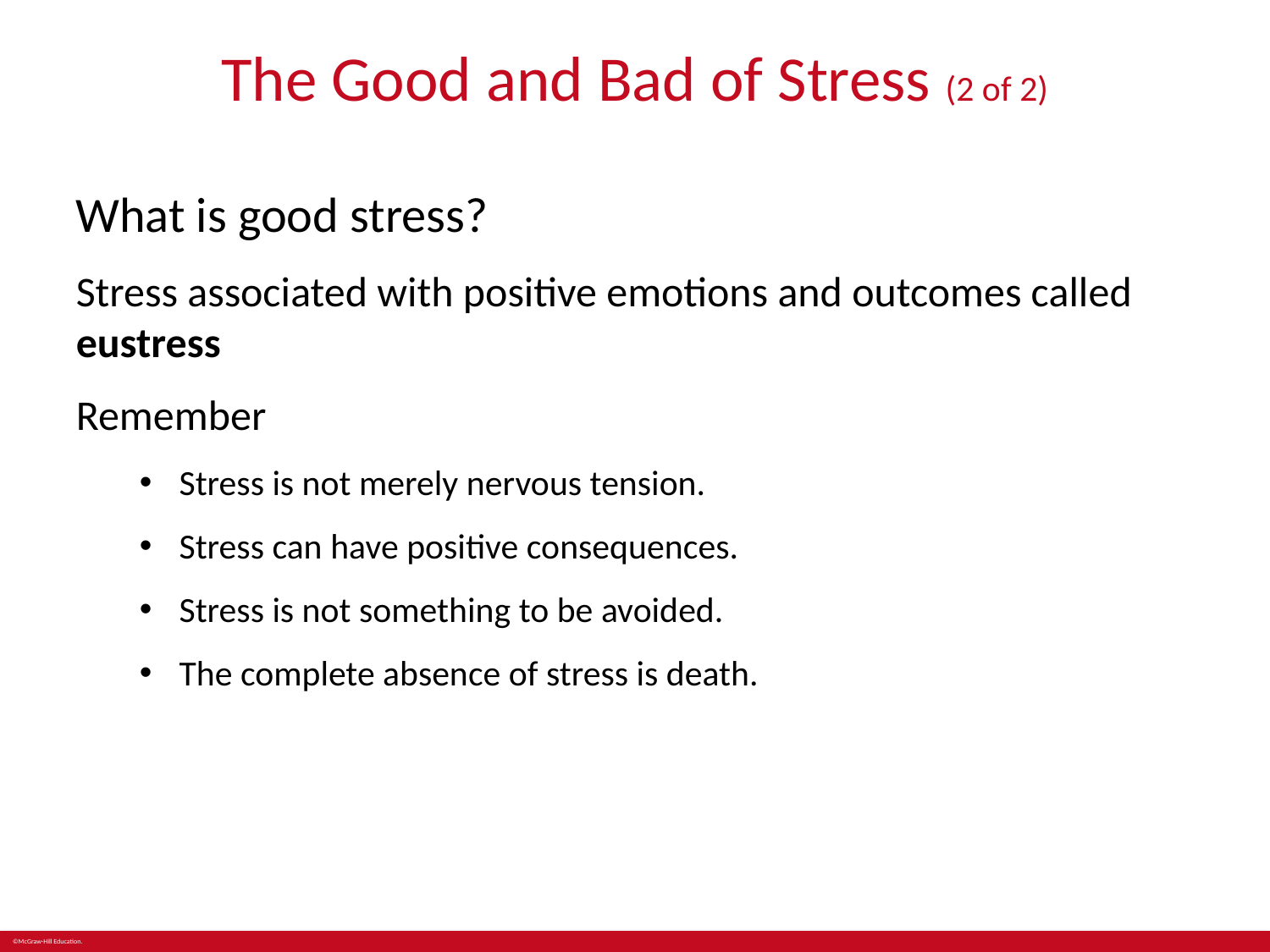

# The Good and Bad of Stress (2 of 2)
What is good stress?
Stress associated with positive emotions and outcomes called eustress
Remember
Stress is not merely nervous tension.
Stress can have positive consequences.
Stress is not something to be avoided.
The complete absence of stress is death.